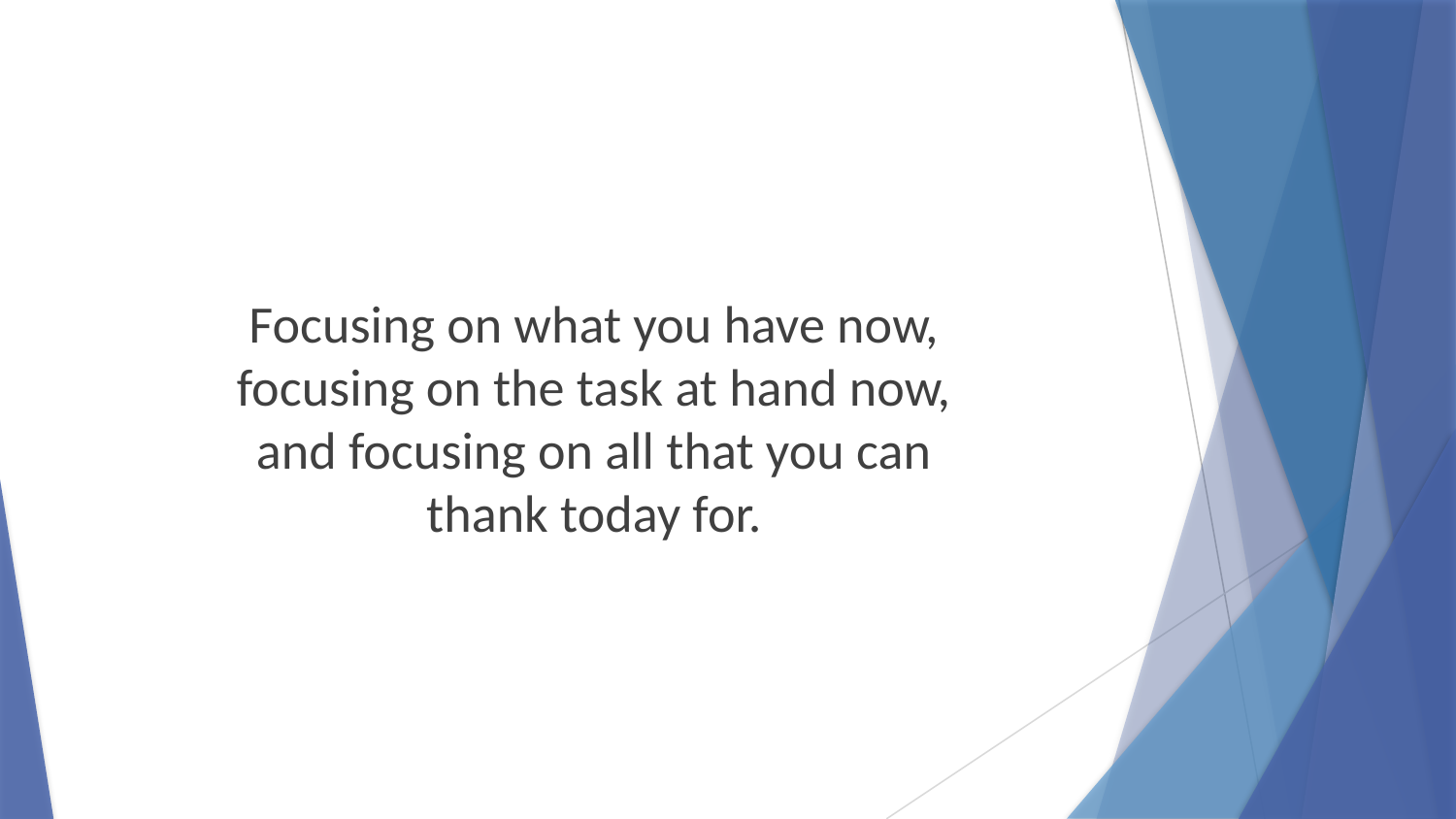

Focusing on what you have now,
focusing on the task at hand now,
and focusing on all that you can
thank today for.